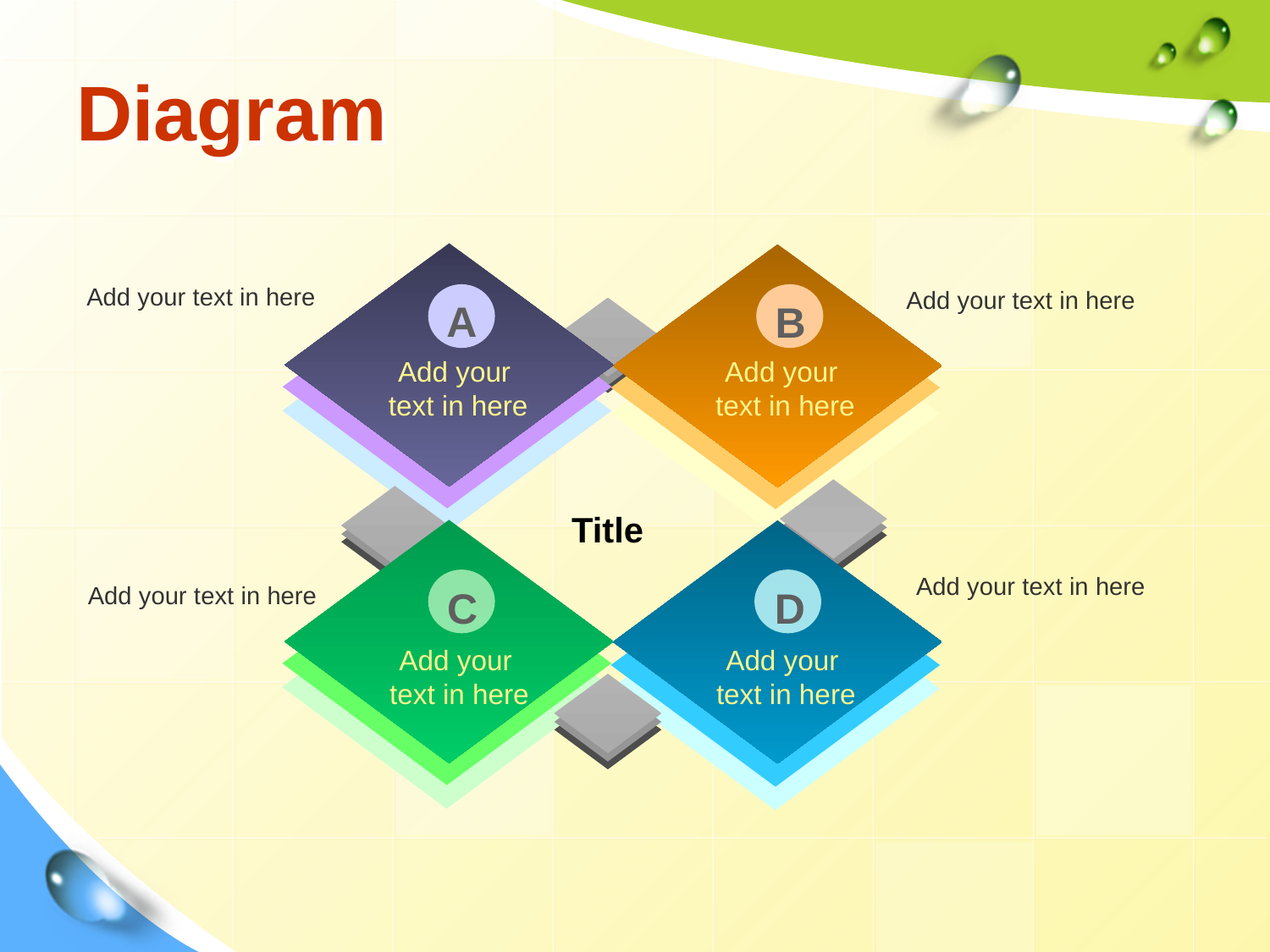

# Diagram

Add your text in here
Add your text in here

A
B

Add your
text in here
Add your
text in here

Title

Add your text in here

Add your text in here
D
C
Add your
text in here
Add your
text in here